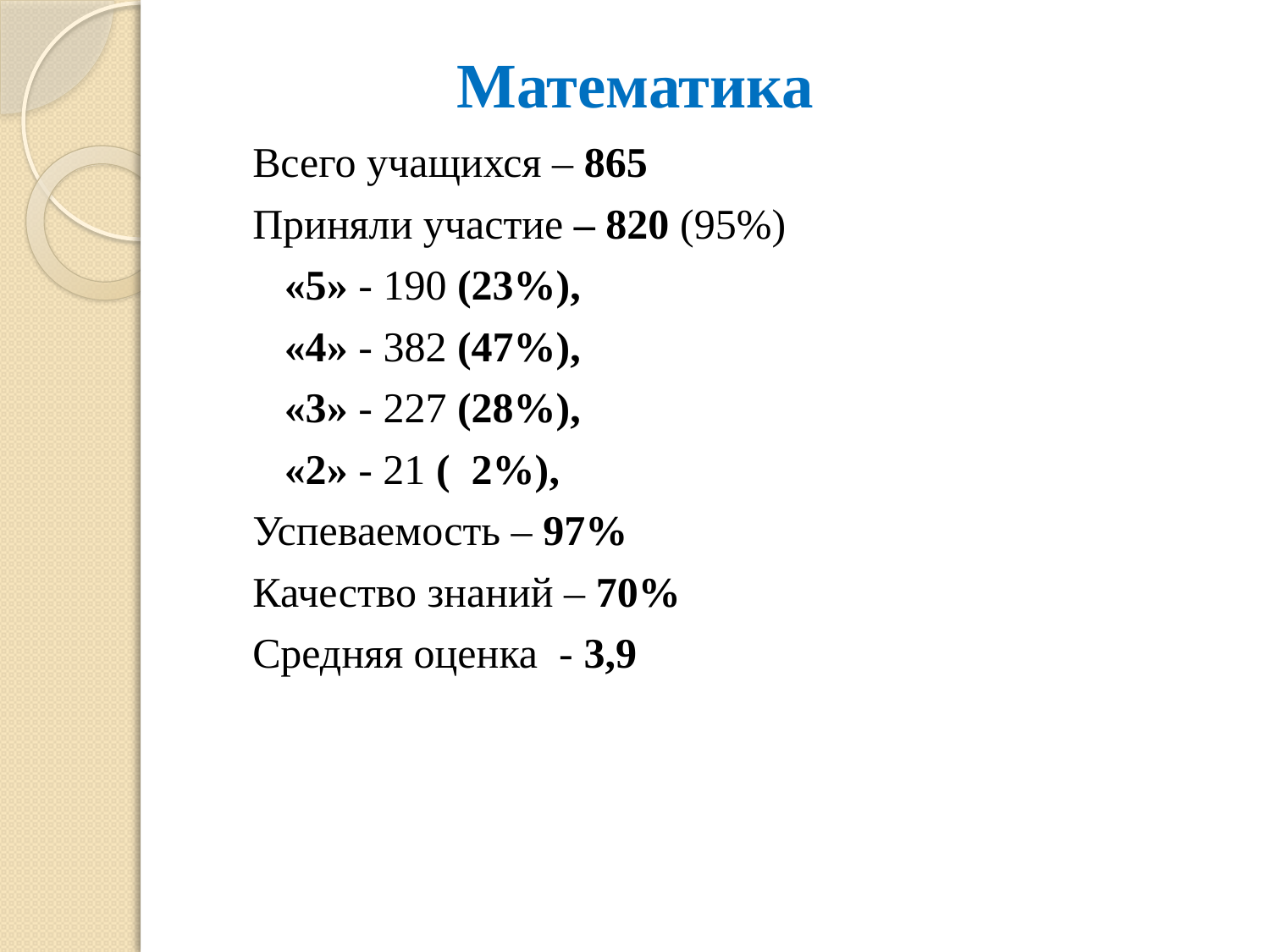

# Математика
Всего учащихся – 865
Приняли участие – 820 (95%)
   «5» - 190 (23%),
   «4» - 382 (47%),
   «3» - 227 (28%),
   «2» - 21 (  2%),
Успеваемость – 97%
Качество знаний – 70%
Средняя оценка  - 3,9